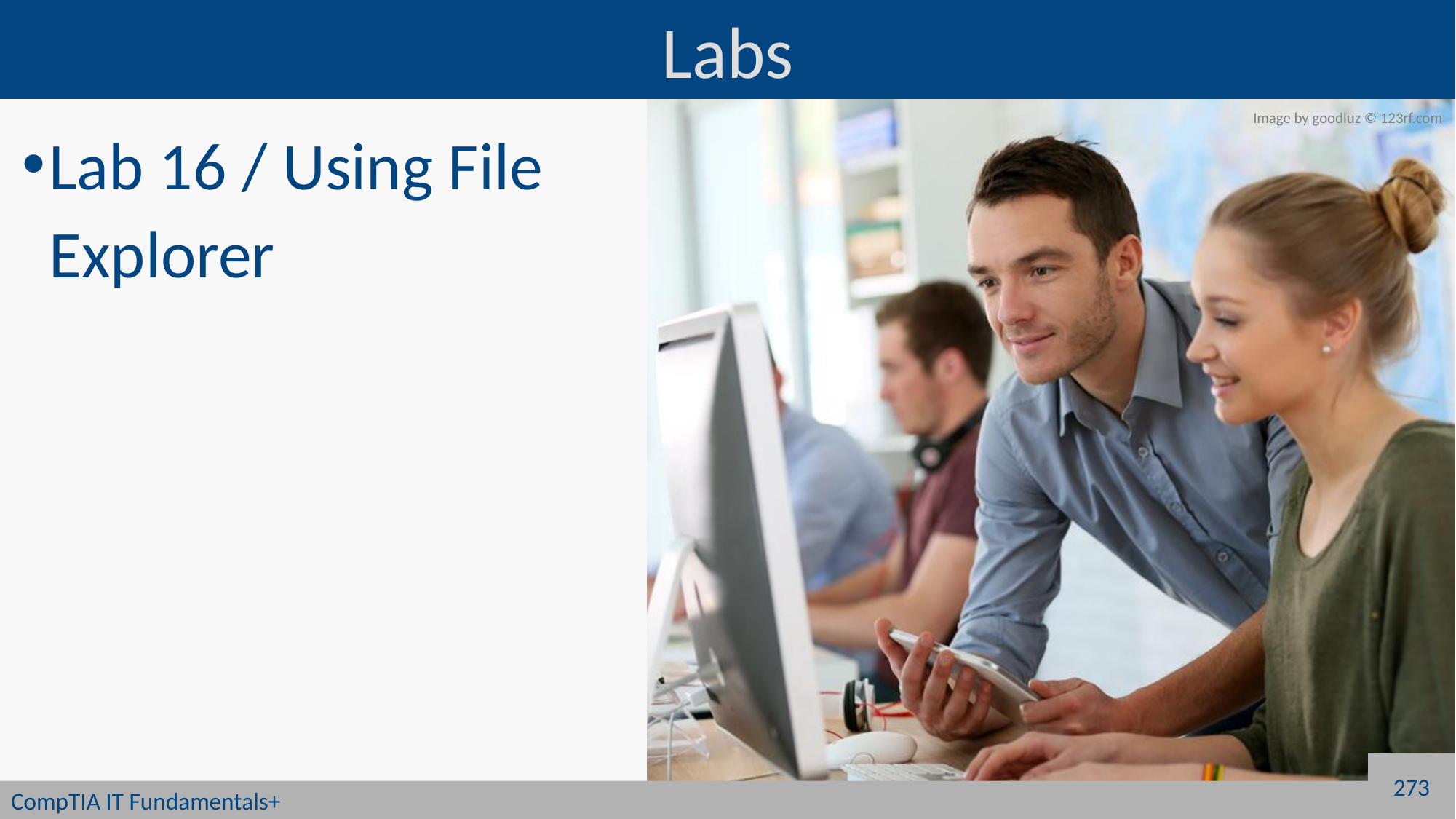

Lab 16 / Using File Explorer
273
CompTIA IT Fundamentals+